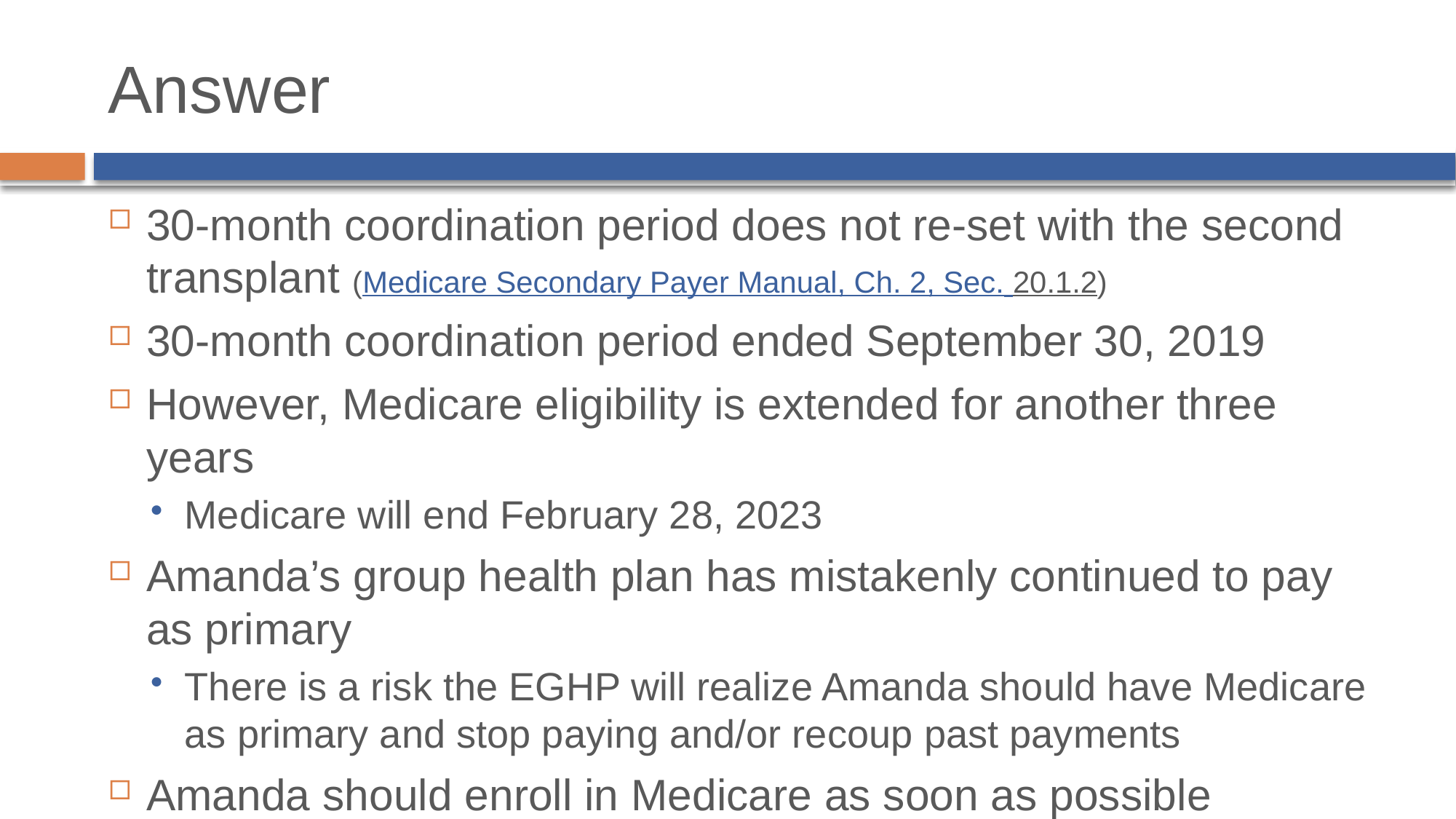

# Answer
30-month coordination period does not re-set with the second transplant (Medicare Secondary Payer Manual, Ch. 2, Sec. 20.1.2)
30-month coordination period ended September 30, 2019
However, Medicare eligibility is extended for another three years
Medicare will end February 28, 2023
Amanda’s group health plan has mistakenly continued to pay as primary
There is a risk the EGHP will realize Amanda should have Medicare as primary and stop paying and/or recoup past payments
Amanda should enroll in Medicare as soon as possible